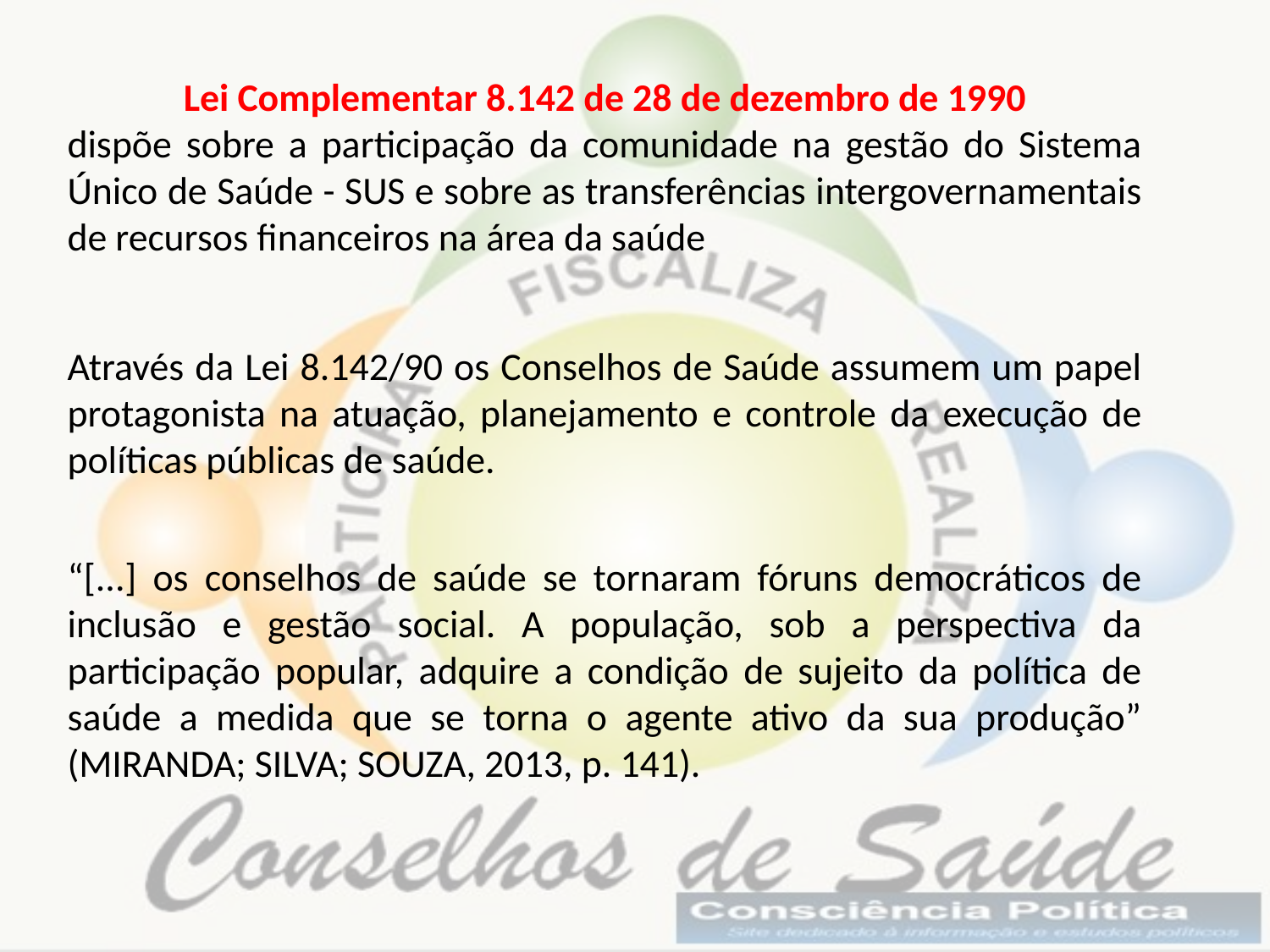

Lei Complementar 8.142 de 28 de dezembro de 1990
dispõe sobre a participação da comunidade na gestão do Sistema Único de Saúde - SUS e sobre as transferências intergovernamentais de recursos financeiros na área da saúde
Através da Lei 8.142/90 os Conselhos de Saúde assumem um papel protagonista na atuação, planejamento e controle da execução de políticas públicas de saúde.
“[...] os conselhos de saúde se tornaram fóruns democráticos de inclusão e gestão social. A população, sob a perspectiva da participação popular, adquire a condição de sujeito da política de saúde a medida que se torna o agente ativo da sua produção” (MIRANDA; SILVA; SOUZA, 2013, p. 141).